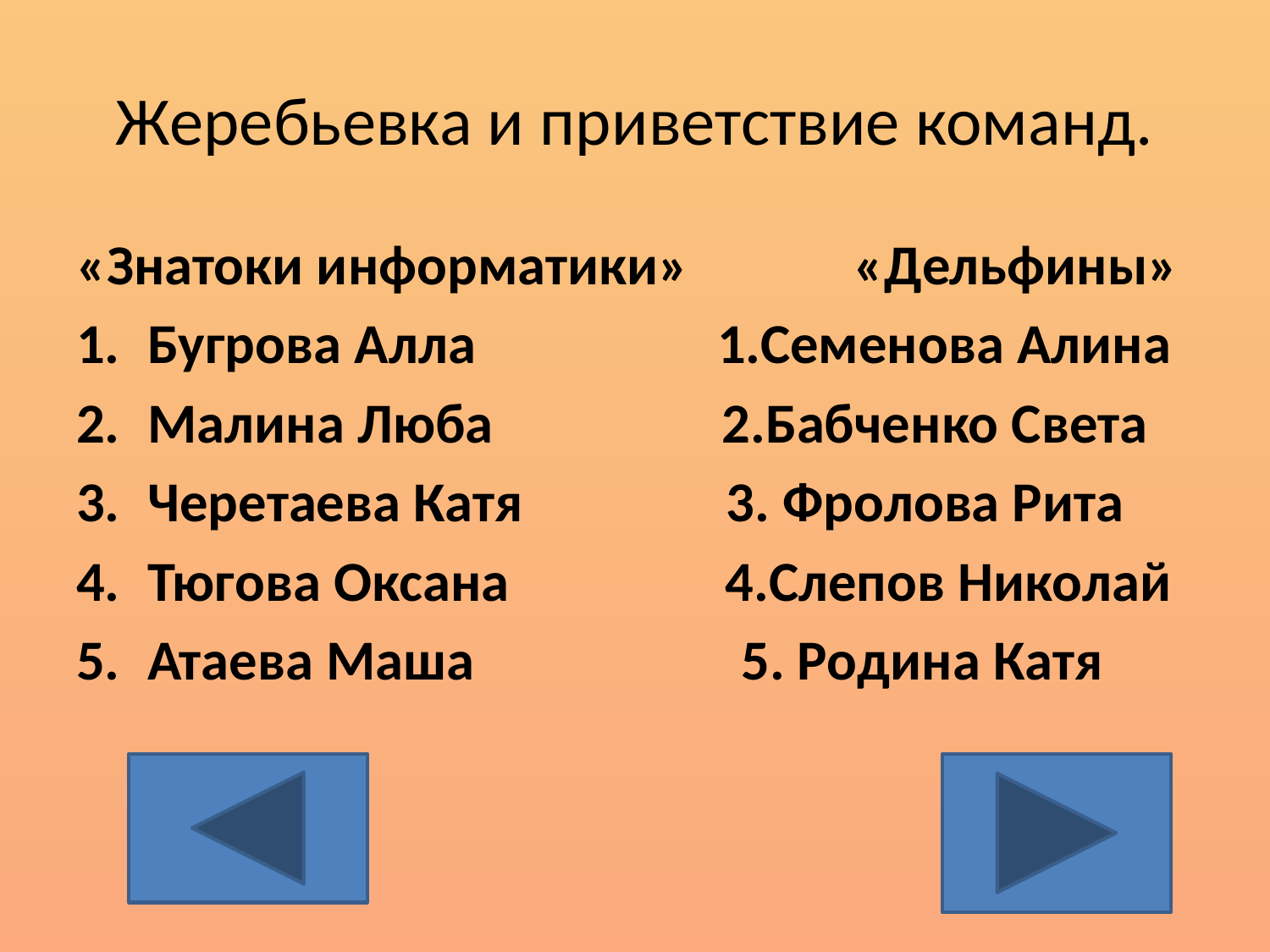

# Жеребьевка и приветствие команд.
«Знатоки информатики»             «Дельфины»
Бугрова Алла                   1.Семенова Алина
Малина Люба                  2.Бабченко Света
Черетаева Катя                3. Фролова Рита
Тюгова Оксана                 4.Слепов Николай
Атаева Маша                     5. Родина Катя